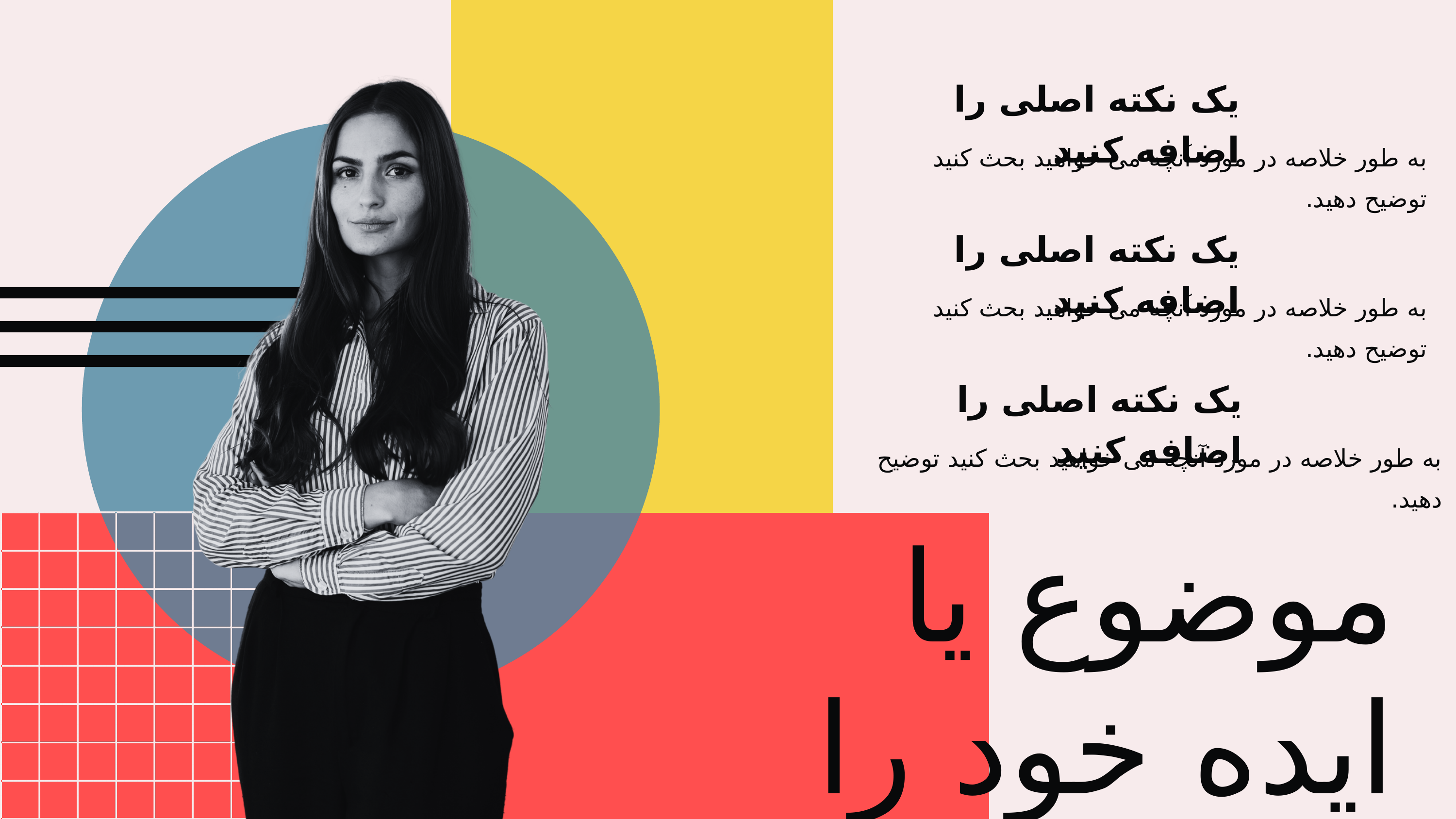

یک نکته اصلی را اضافه کنید

به طور خلاصه در مورد آنچه می خواهید بحث کنید توضیح دهید.
یک نکته اصلی را اضافه کنید
به طور خلاصه در مورد آنچه می خواهید بحث کنید توضیح دهید.
یک نکته اصلی را اضافه کنید
به طور خلاصه در مورد آنچه می خواهید بحث کنید توضیح دهید.

موضوع یا ایده خود را بنویسید